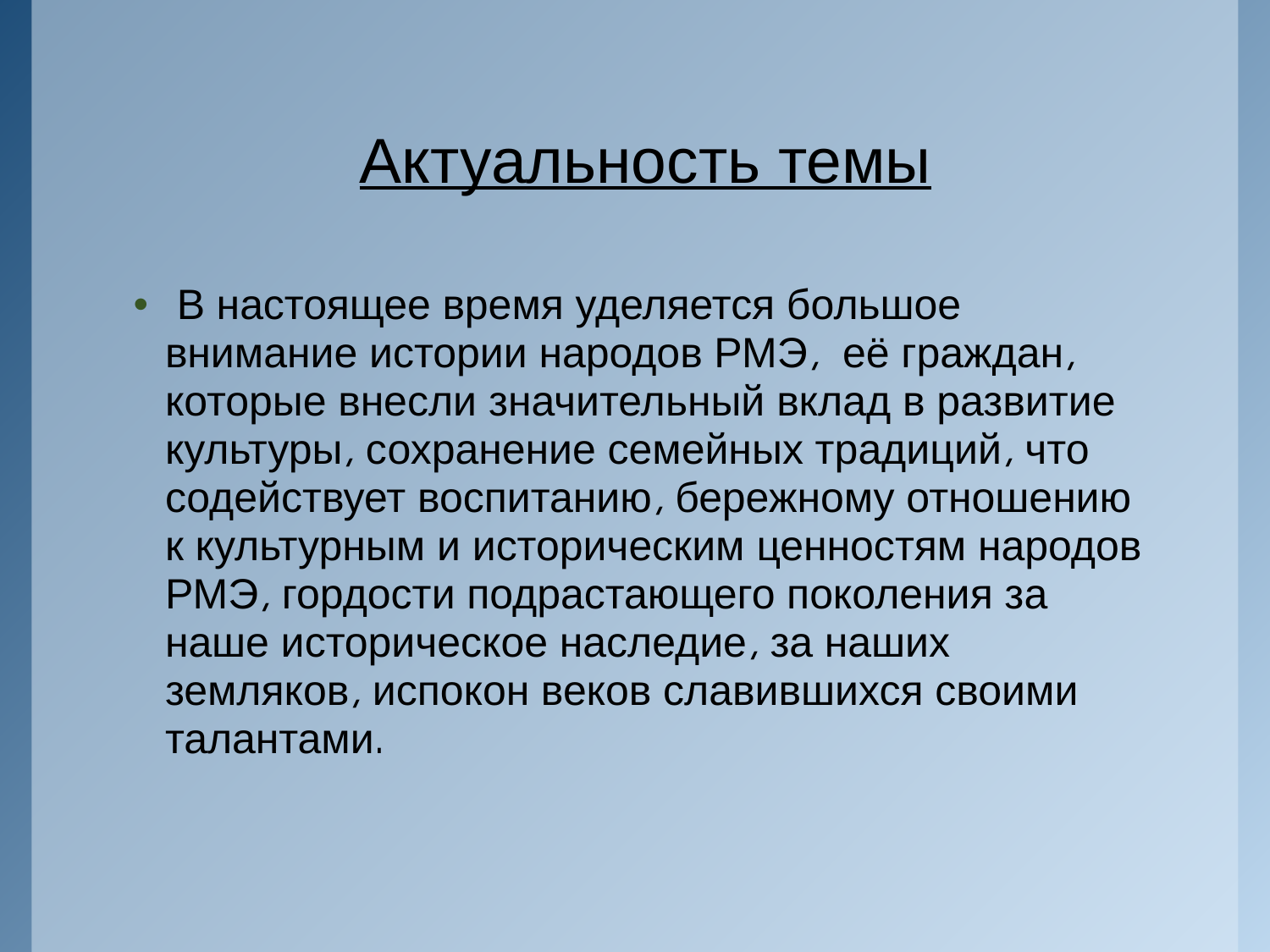

# Актуальность темы
 В настоящее время уделяется большое внимание истории народов РМЭ,  её граждан, которые внесли значительный вклад в развитие культуры, сохранение семейных традиций, что содействует воспитанию, бережному отношению к культурным и историческим ценностям народов РМЭ, гордости подрастающего поколения за наше историческое наследие, за наших земляков, испокон веков славившихся своими талантами.